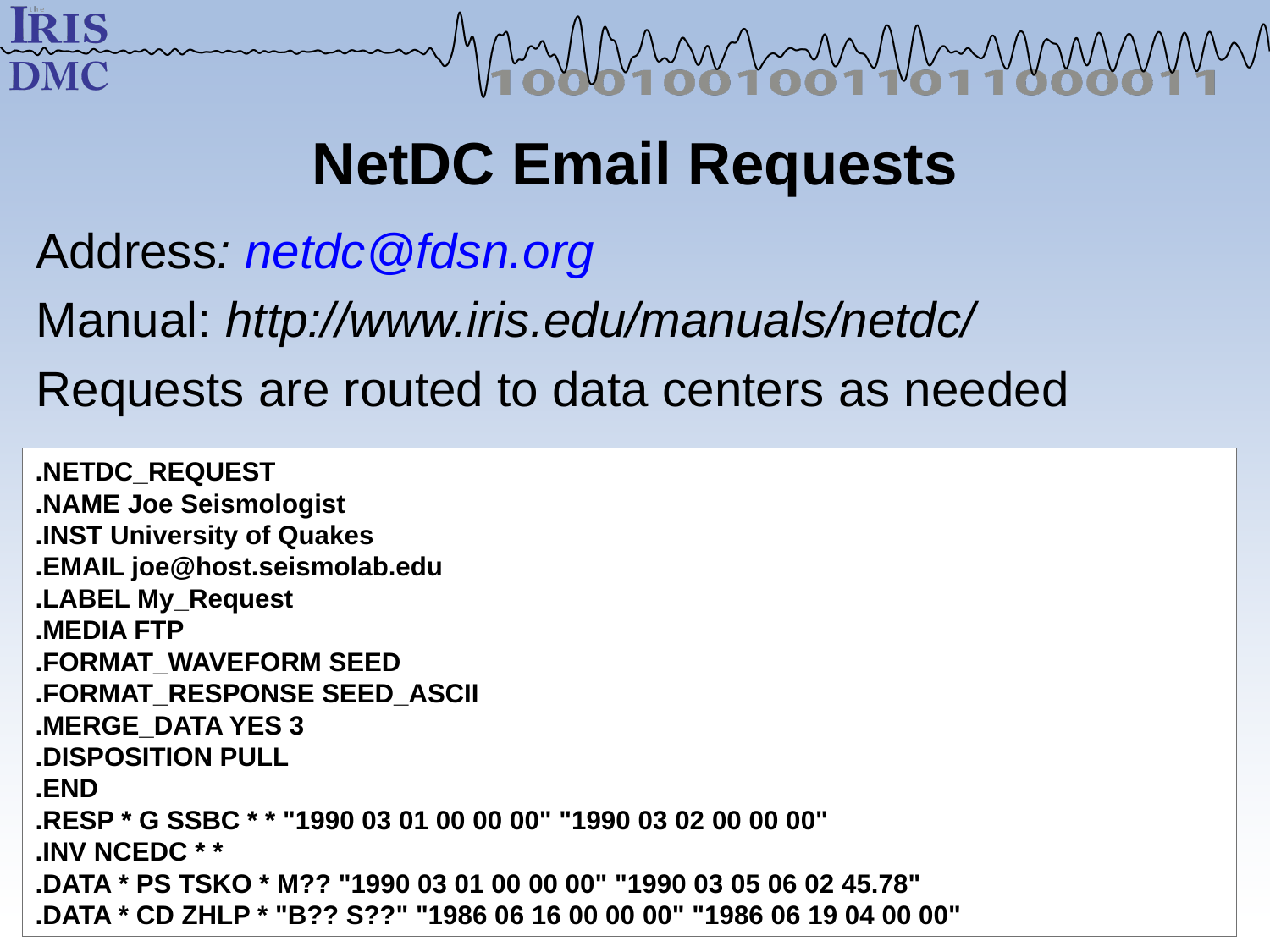

# NetDC Email Requests
Address: netdc@fdsn.org
Manual: http://www.iris.edu/manuals/netdc/
Requests are routed to data centers as needed
.NETDC_REQUEST
.NAME Joe Seismologist
.INST University of Quakes
.EMAIL joe@host.seismolab.edu
.LABEL My_Request
.MEDIA FTP
.FORMAT_WAVEFORM SEED
.FORMAT_RESPONSE SEED_ASCII
.MERGE_DATA YES 3
.DISPOSITION PULL
.END
.RESP * G SSBC * * "1990 03 01 00 00 00" "1990 03 02 00 00 00"
.INV NCEDC * *
.DATA * PS TSKO * M?? "1990 03 01 00 00 00" "1990 03 05 06 02 45.78"
.DATA * CD ZHLP * "B?? S??" "1986 06 16 00 00 00" "1986 06 19 04 00 00"